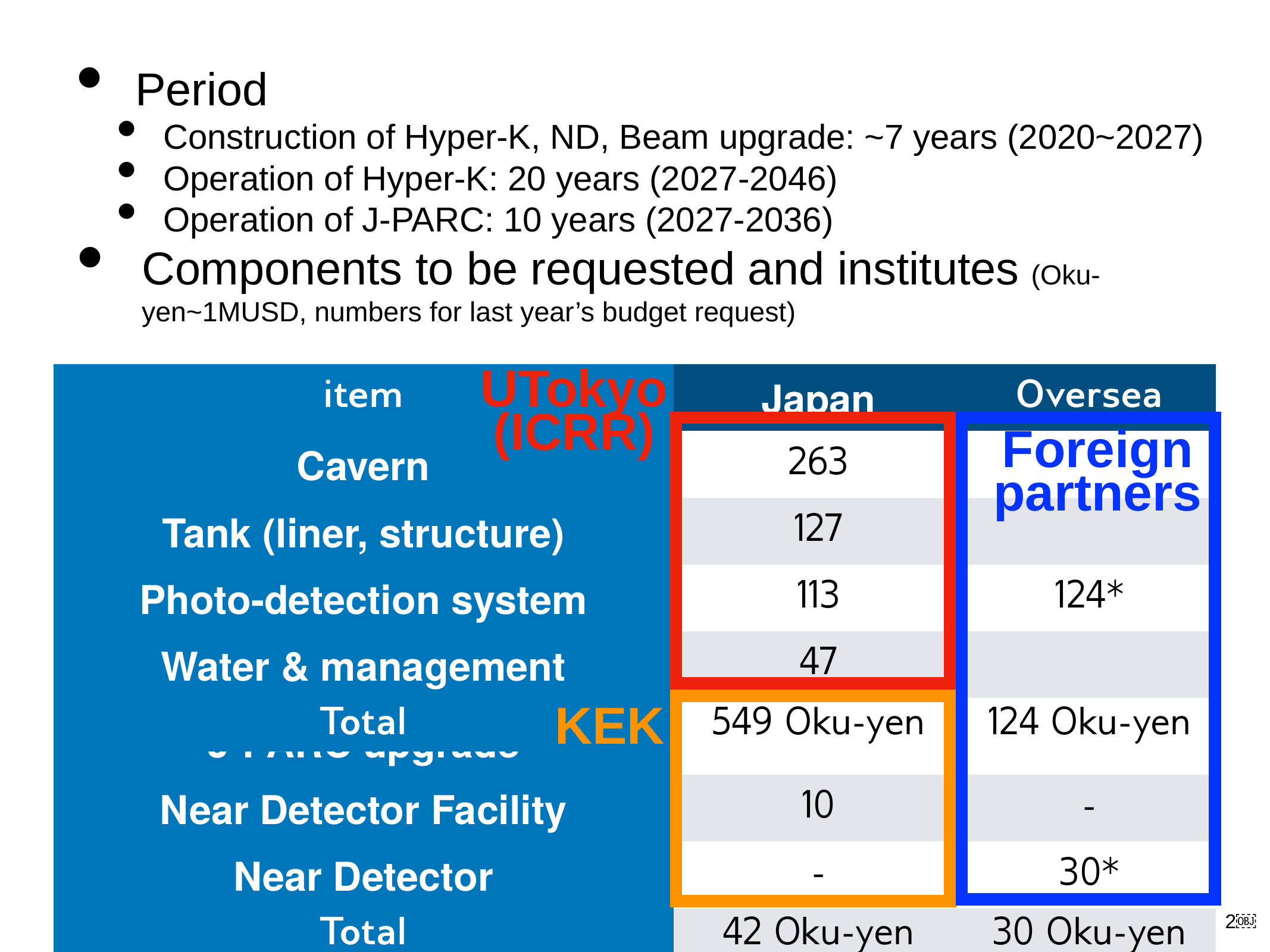

Period
Construction of Hyper-K, ND, Beam upgrade: ~7 years (2020~2027)
Operation of Hyper-K: 20 years (2027-2046)
Operation of J-PARC: 10 years (2027-2036)
Components to be requested and institutes (Oku-yen~1MUSD, numbers for last year’s budget request)
UTokyo
(ICRR)
| item | Japan | Oversea |
| --- | --- | --- |
| Cavern | 263 |  |
| Tank (liner, structure) | 127 |  |
| Photo-detection system | 113 | 124\* |
| Water & management | 47 |  |
| Total | 549 Oku-yen | 124 Oku-yen |
| item | Japan | Oversea |
| --- | --- | --- |
| J-PARC upgrade | 32 | - |
| Near Detector Facility | 10 | - |
| Near Detector | - | 30\* |
| Total | 42 Oku-yen | 30 Oku-yen |

Foreign partners
KEK

*Crude estimation to be revised by actual design and production by foreign partners
2￼